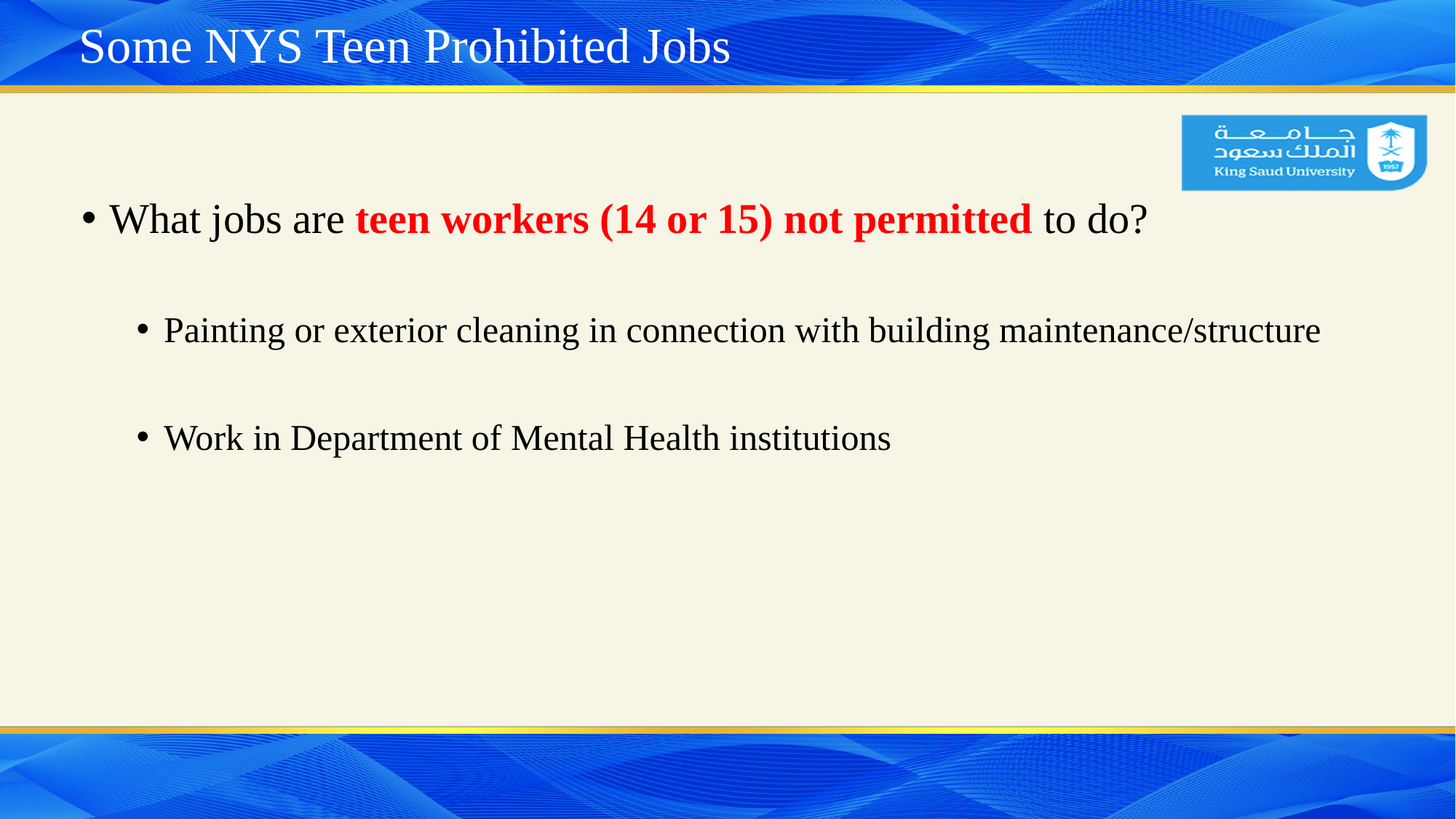

# Some NYS Teen Prohibited Jobs
What jobs are teen workers (14 or 15) not permitted to do?

Painting or exterior cleaning in connection with building maintenance/structure

Work in Department of Mental Health institutions